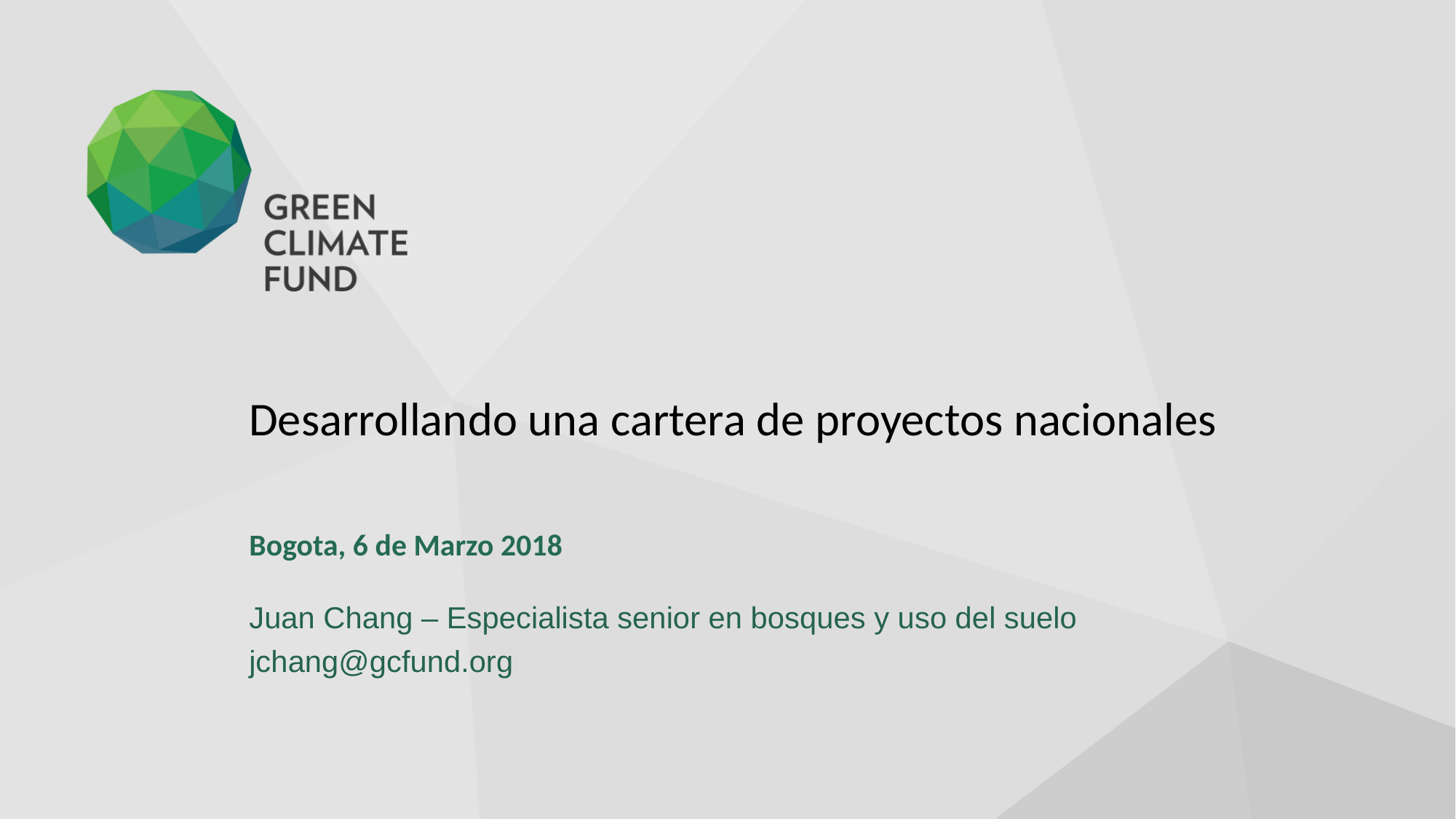

# Desarrollando una cartera de proyectos nacionales
Bogota, 6 de Marzo 2018
Juan Chang – Especialista senior en bosques y uso del suelo
jchang@gcfund.org